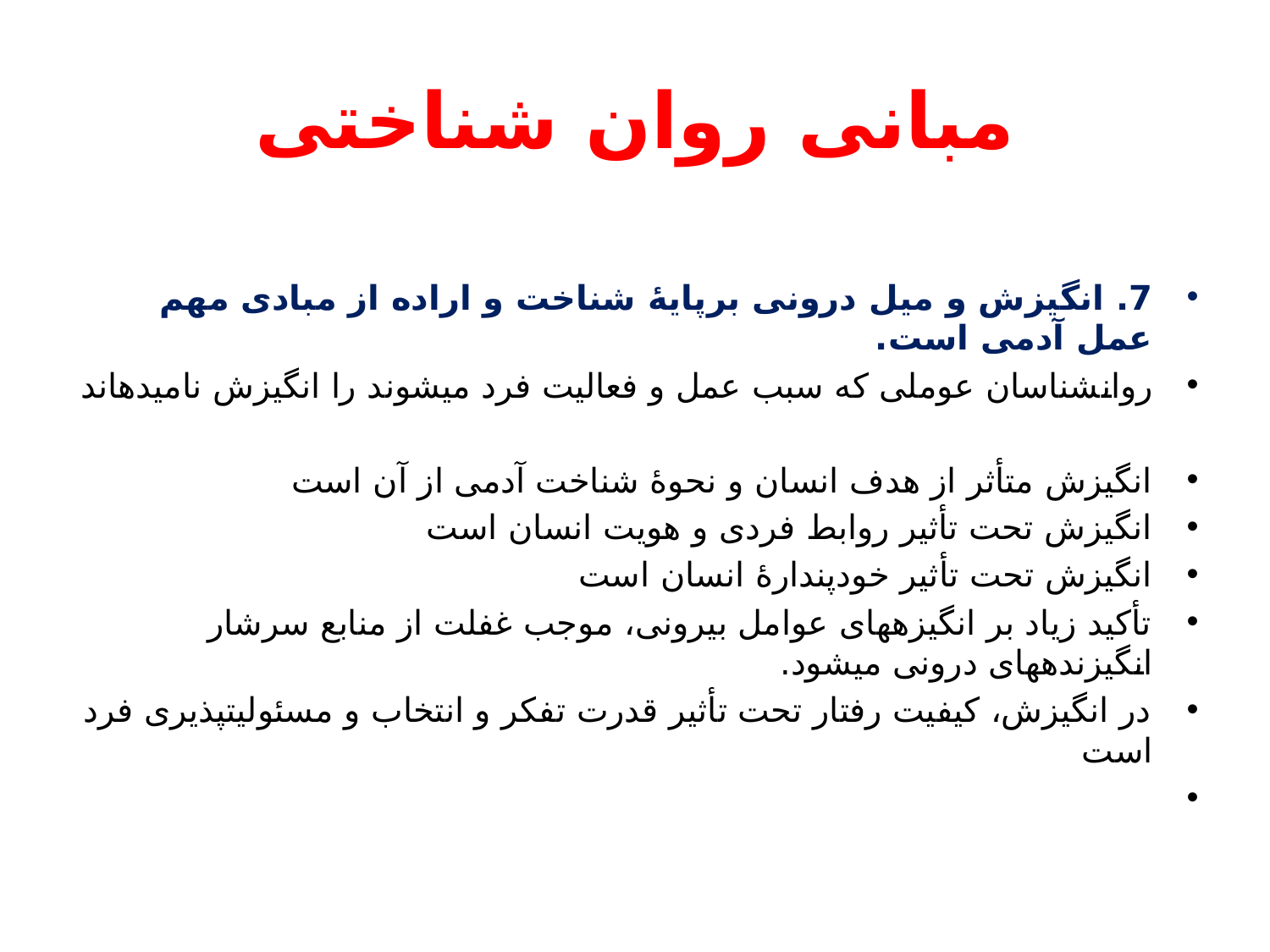

# مبانی روان شناختی

7. انگیزش و میل درونی برپایۀ شناخت و اراده از مبادی مهم عمل آدمی است.
روان‏شناسان عوملی که سبب عمل و فعالیت فرد می‏شوند را انگیزش نامیده‏اند

انگیزش متأثر از هدف انسان و نحوۀ شناخت آدمی از آن است
انگیزش تحت تأثیر روابط فردی و هویت انسان است
انگیزش تحت تأثیر خودپندارۀ انسان است
تأکید زیاد بر انگیزه‏های عوامل بیرونی، موجب غفلت از منابع سرشار انگیزنده‏های درونی می‏شود.
در انگیزش، کیفیت رفتار تحت تأثیر قدرت تفکر و انتخاب و مسئولیت‏پذیری فرد است